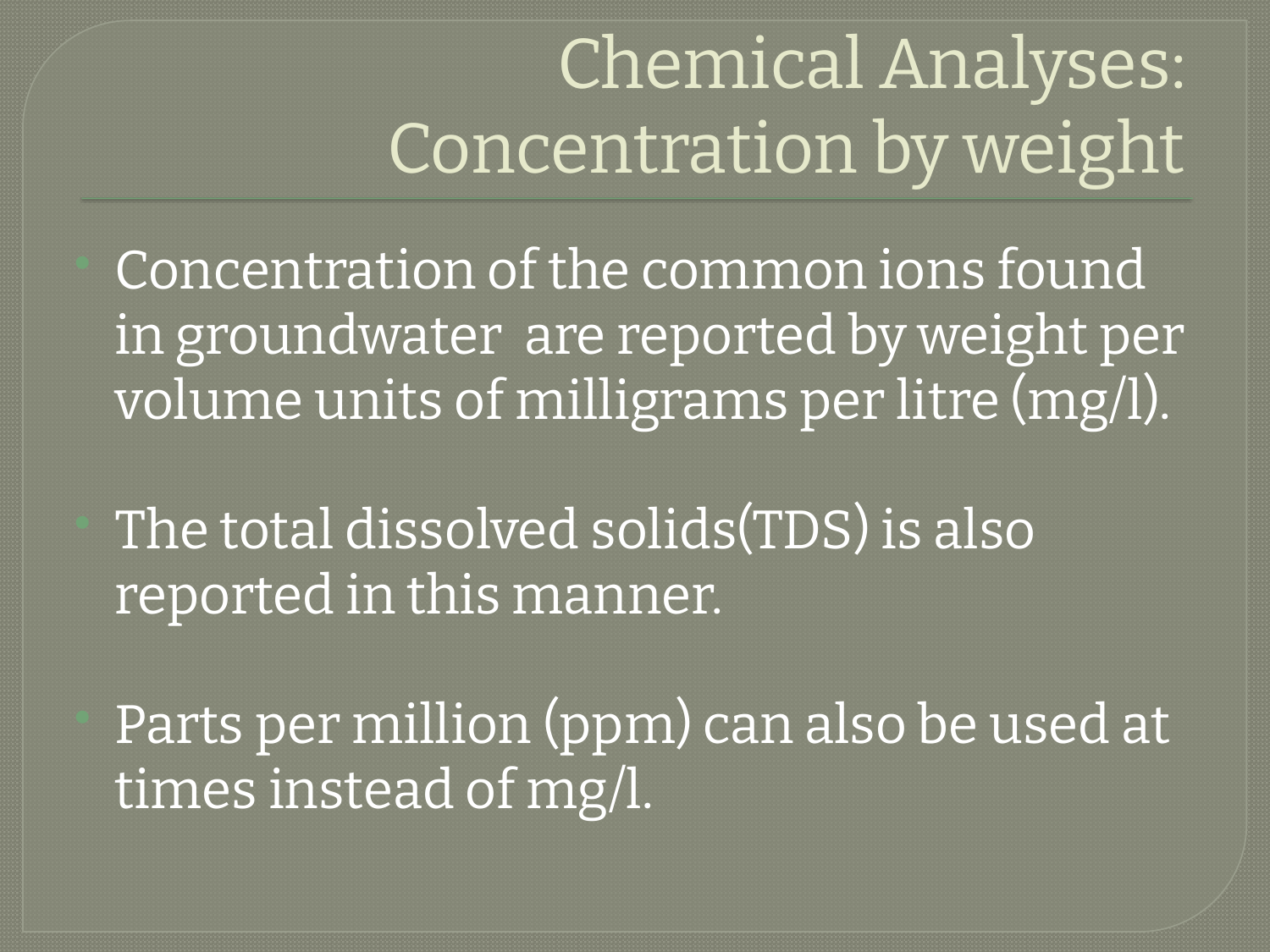

# Chemical Analyses: Concentration by weight
Concentration of the common ions found in groundwater  are reported by weight per volume units of milligrams per litre (mg/l).

The total dissolved solids(TDS) is also reported in this manner.

Parts per million (ppm) can also be used at times instead of mg/l.